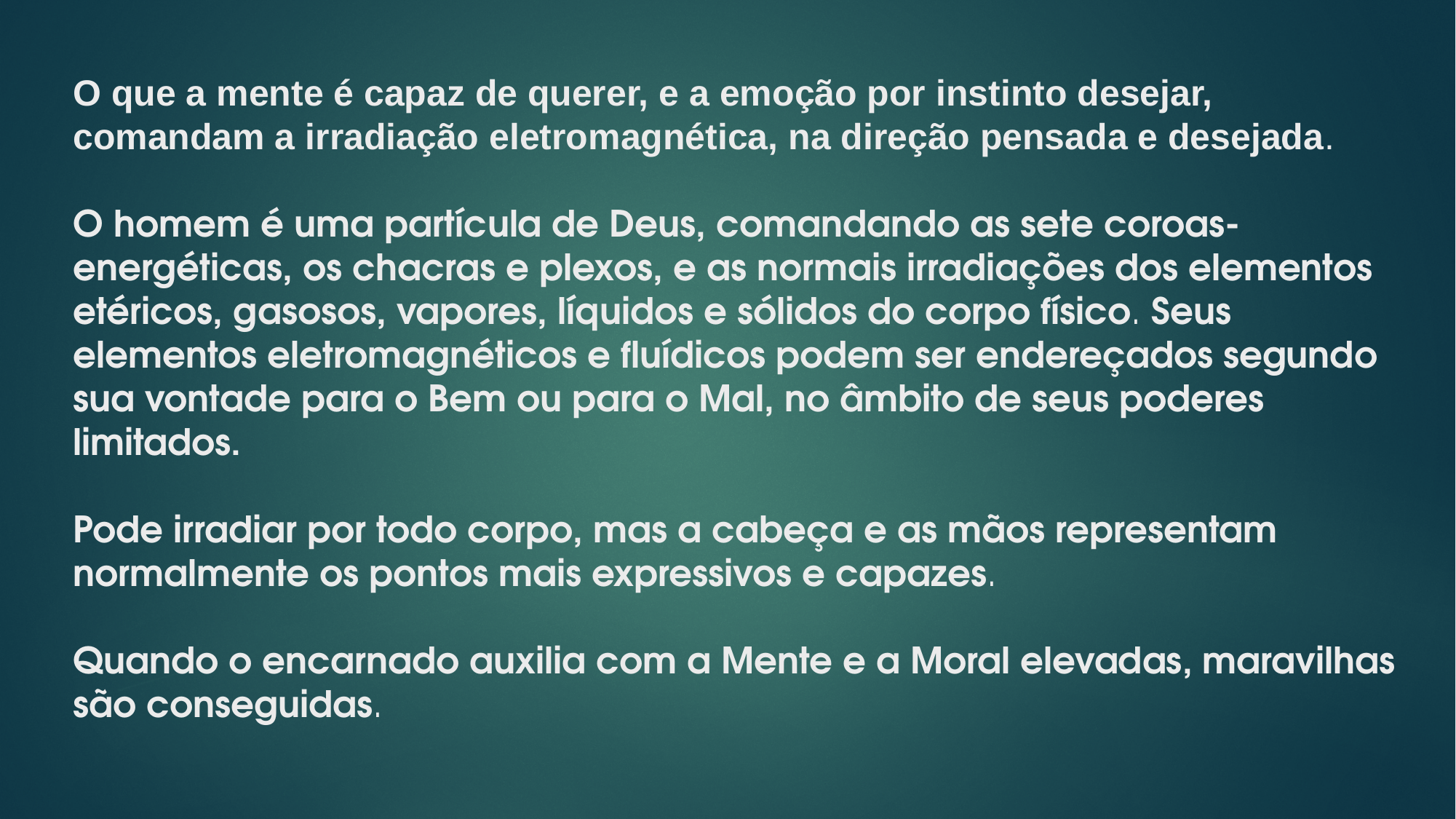

# O que a mente é capaz de querer, e a emoção por instinto desejar, comandam a irradiação eletromagnética, na direção pensada e desejada. O homem é uma partícula de Deus, comandando as sete coroas-energéticas, os chacras e plexos, e as normais irradiações dos elementos etéricos, gasosos, vapores, líquidos e sólidos do corpo físico. Seus elementos eletromagnéticos e fluídicos podem ser endereçados segundo sua vontade para o Bem ou para o Mal, no âmbito de seus poderes limitados. Pode irradiar por todo corpo, mas a cabeça e as mãos representam normalmente os pontos mais expressivos e capazes. Quando o encarnado auxilia com a Mente e a Moral elevadas, maravilhas são conseguidas.